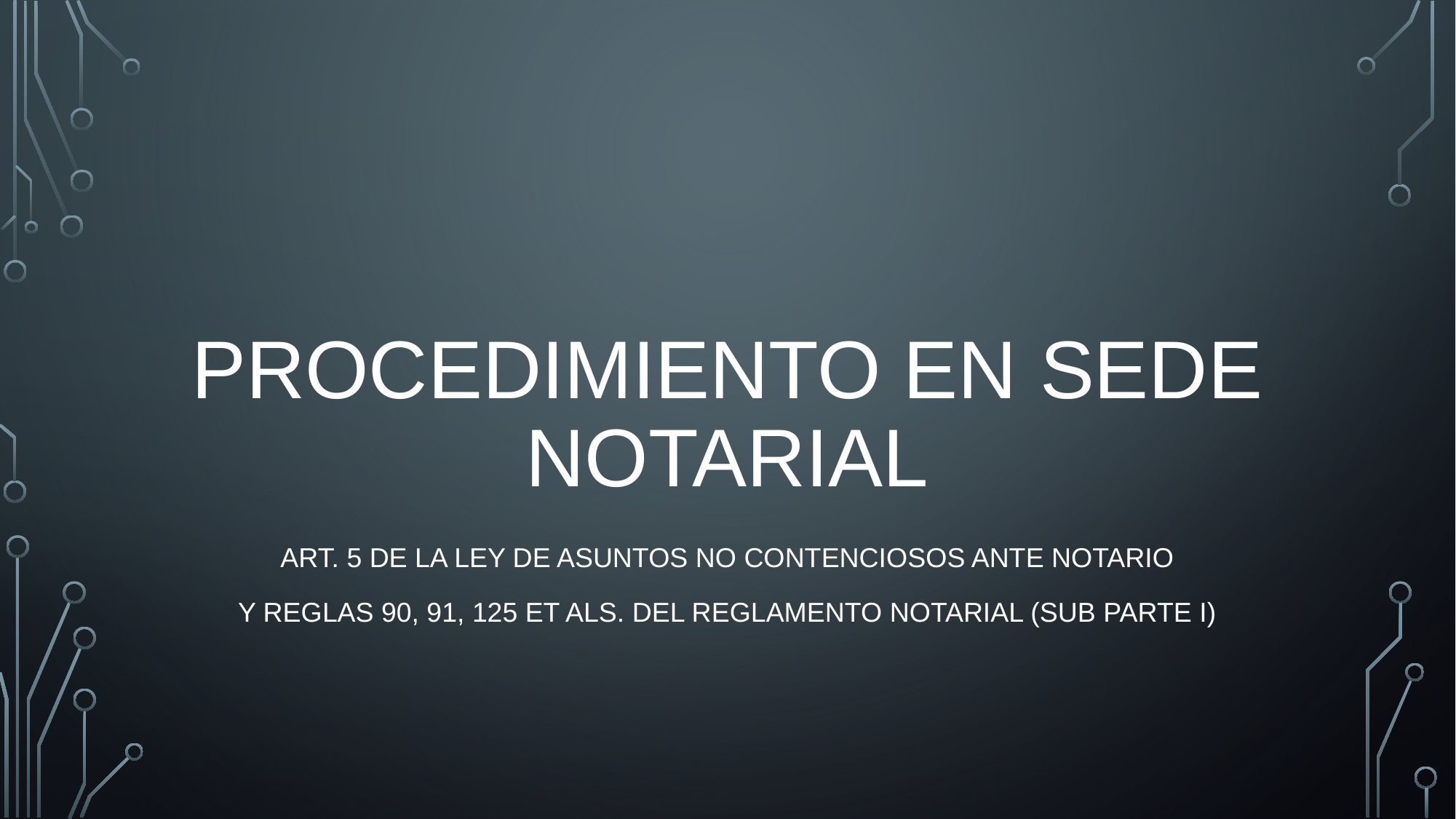

# Procedimiento en sede notarial
Art. 5 de la ley de asuntos no contenciosos ante notario
Y reglas 90, 91, 125 et als. Del reglamento notarial (Sub parte i)